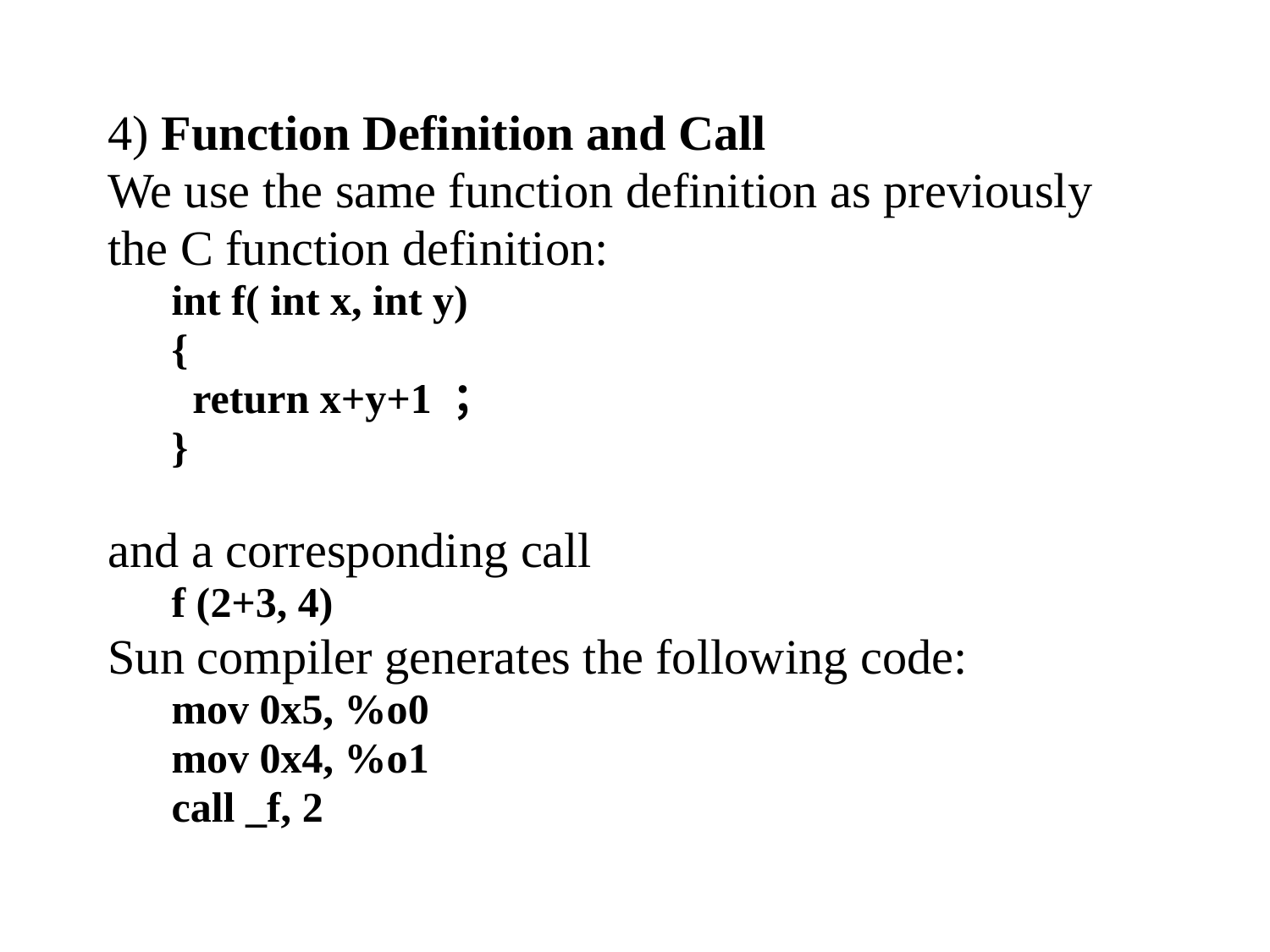

4) Function Definition and Call
We use the same function definition as previously
the C function definition:
int f( int x, int y)
{
  return x+y+1 ；
}

and a corresponding call
f (2+3, 4)
Sun compiler generates the following code:
mov 0x5, %o0
mov 0x4, %o1
call _f, 2